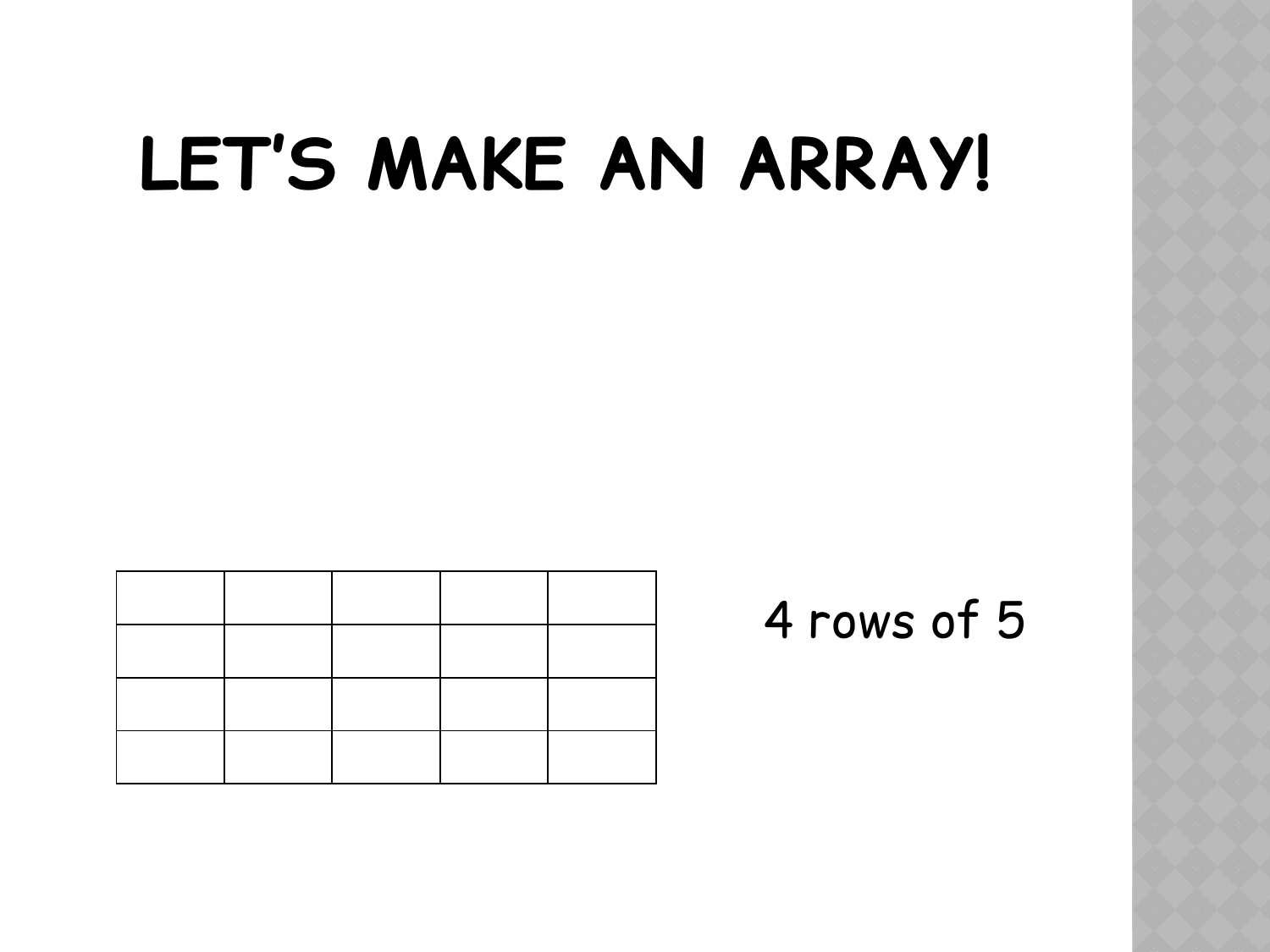

# Let’s Make an array!

|  |  |  |  |
| --- | --- | --- | --- |
|  |  |  |  |
|  |  |  |  |
3 rows of 4
|  |  |  |  |  |
| --- | --- | --- | --- | --- |
|  |  |  |  |  |
|  |  |  |  |  |
|  |  |  |  |  |
4 rows of 5